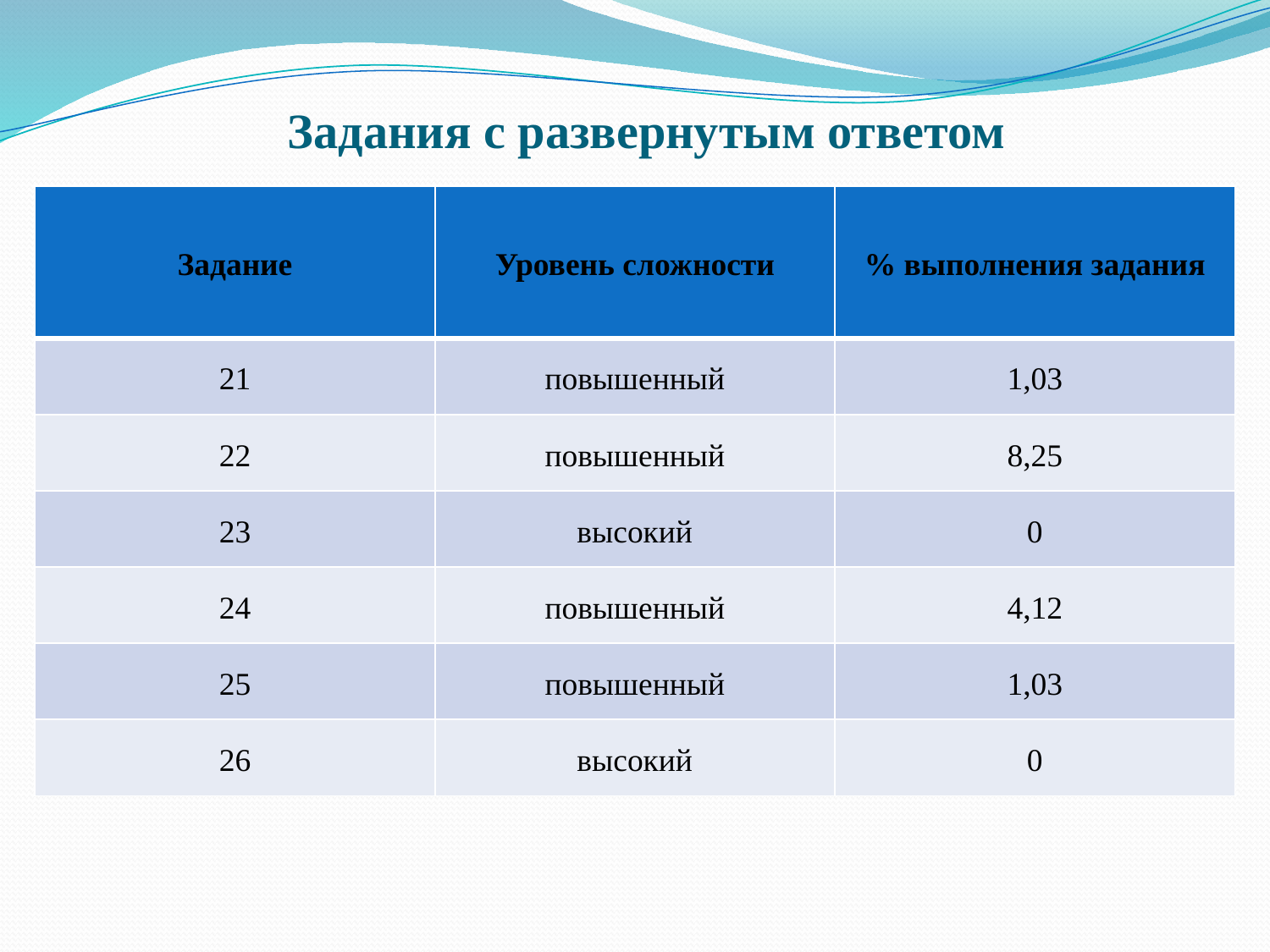

# Задания с развернутым ответом
| Задание | Уровень сложности | % выполнения задания |
| --- | --- | --- |
| 21 | повышенный | 1,03 |
| 22 | повышенный | 8,25 |
| 23 | высокий | 0 |
| 24 | повышенный | 4,12 |
| 25 | повышенный | 1,03 |
| 26 | высокий | 0 |